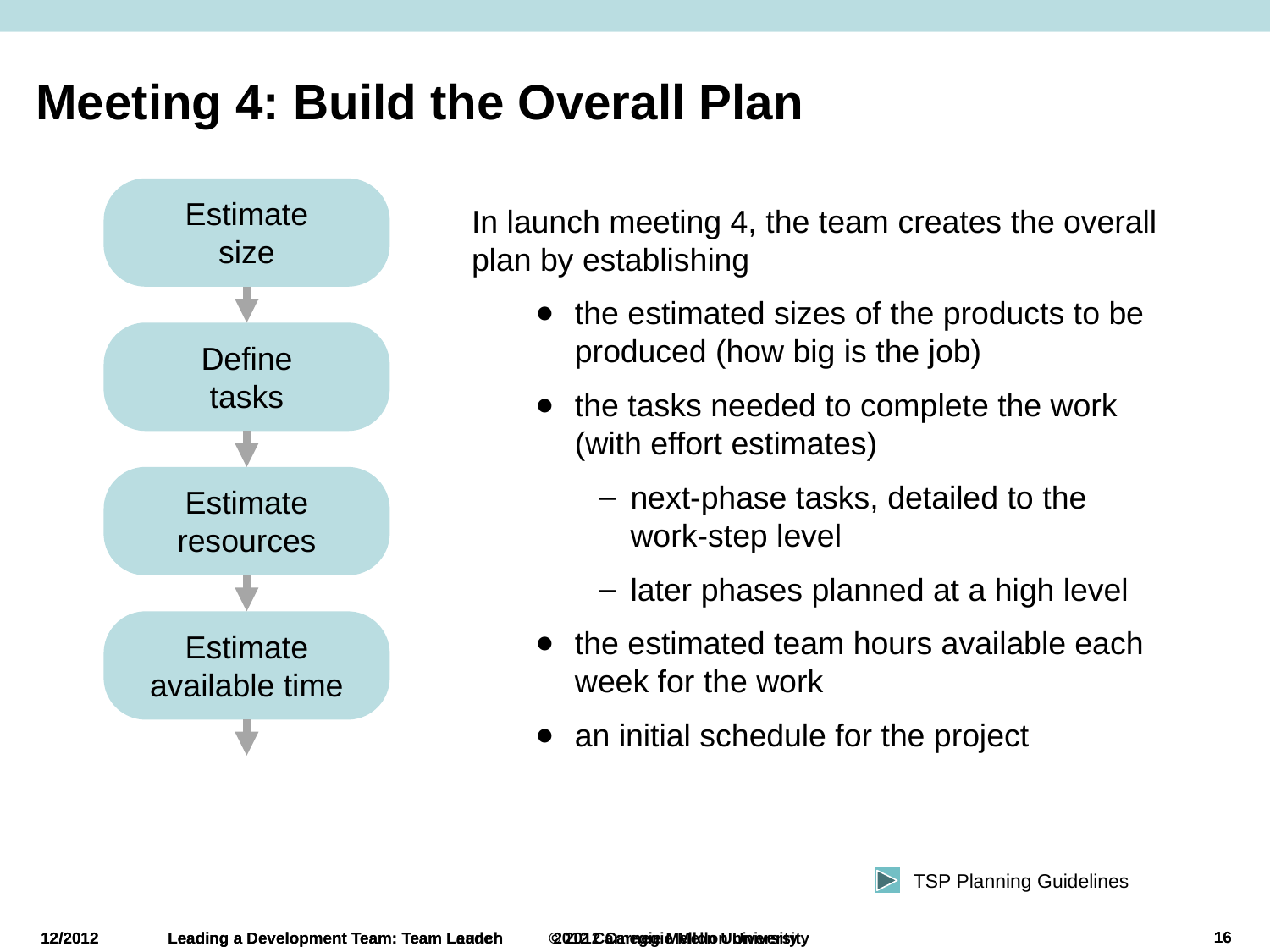

# Meeting 4: Build the Overall Plan

Estimate
size
In launch meeting 4, the team creates the overall plan by establishing
the estimated sizes of the products to be produced (how big is the job)
the tasks needed to complete the work
(with effort estimates)
next-phase tasks, detailed to the
work-step level
later phases planned at a high level
the estimated team hours available each week for the work
an initial schedule for the project

Define
tasks

Estimate
resources

Estimate
available time

Overall plan
TSP Planning Guidelines